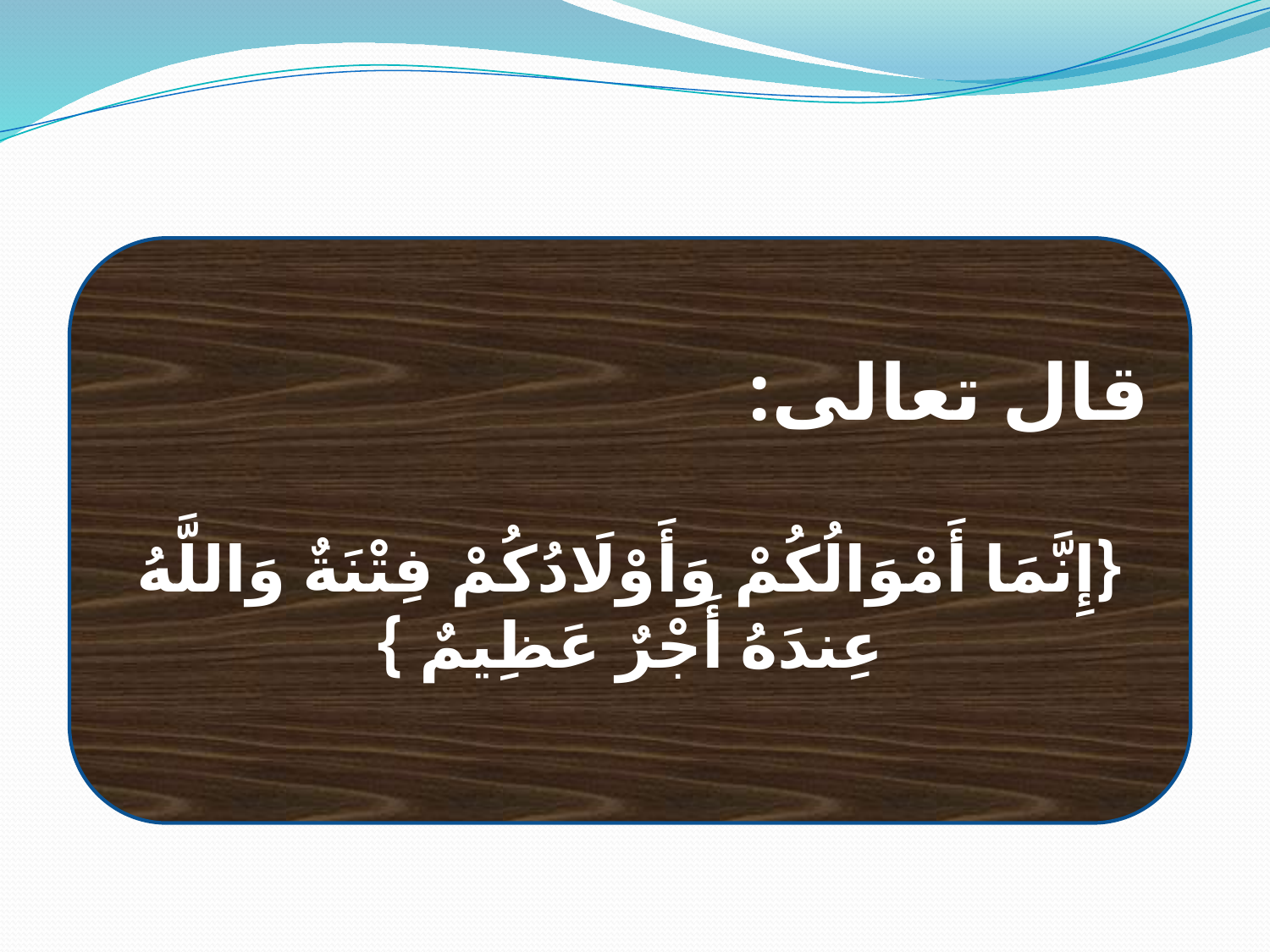

قال تعالى:

{إِنَّمَا أَمْوَالُكُمْ وَأَوْلَادُكُمْ فِتْنَةٌ وَاللَّهُ عِندَهُ أَجْرٌ عَظِيمٌ }